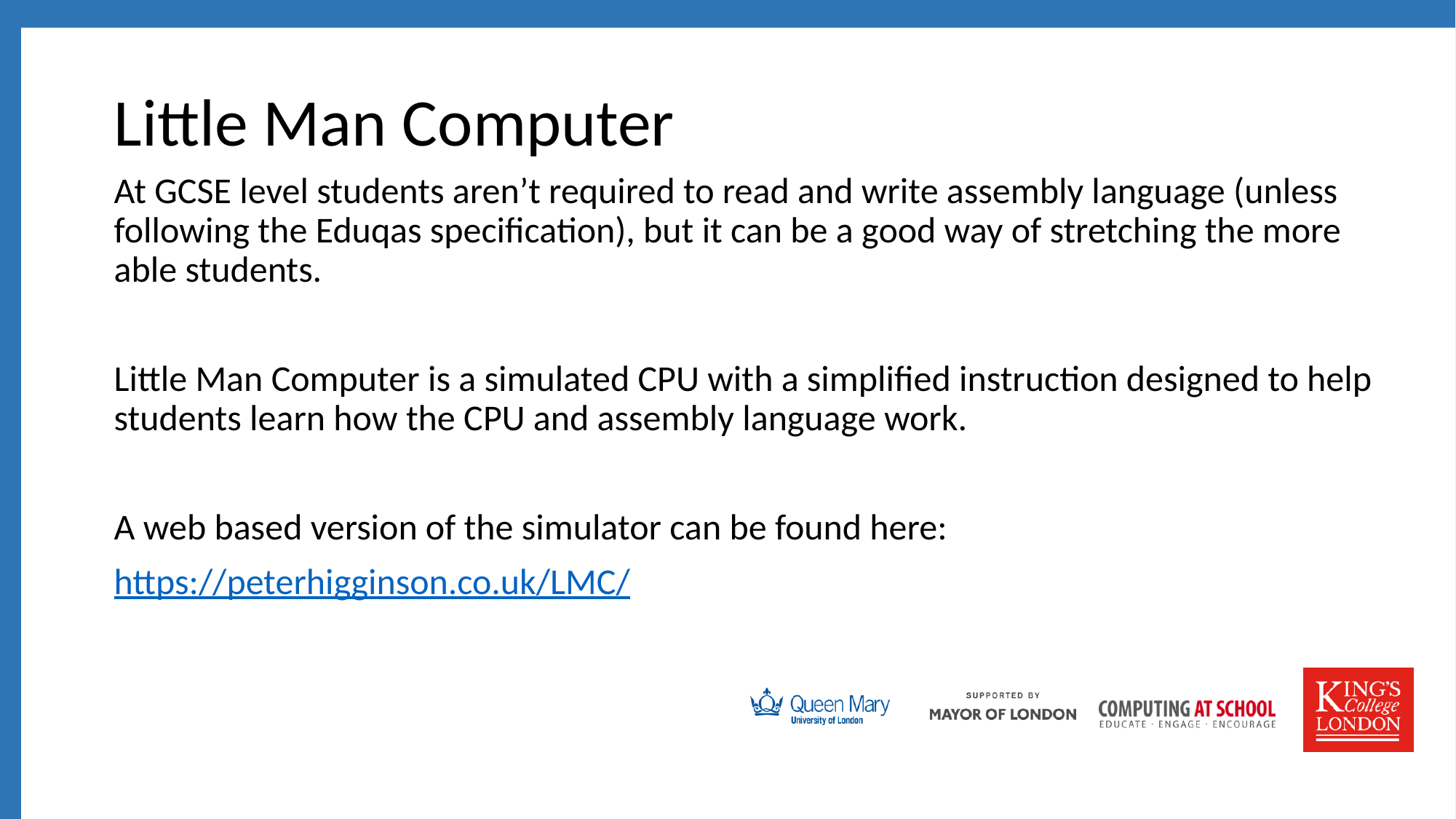

# Little Man Computer
At GCSE level students aren’t required to read and write assembly language (unless following the Eduqas specification), but it can be a good way of stretching the more able students.

Little Man Computer is a simulated CPU with a simplified instruction designed to help students learn how the CPU and assembly language work.

A web based version of the simulator can be found here:
https://peterhigginson.co.uk/LMC/